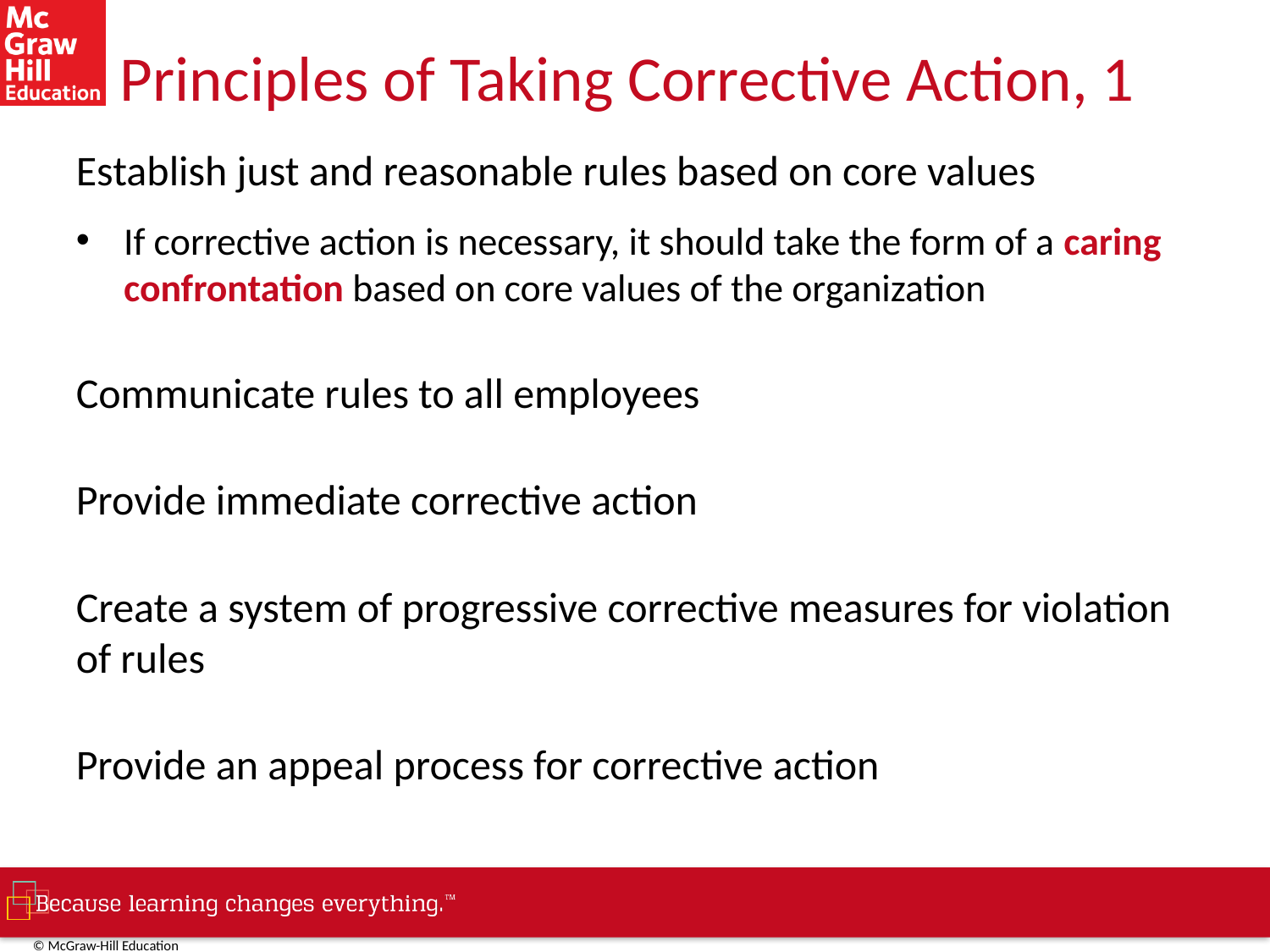

# Principles of Taking Corrective Action, 1
Establish just and reasonable rules based on core values
If corrective action is necessary, it should take the form of a caring confrontation based on core values of the organization

Communicate rules to all employees

Provide immediate corrective action

Create a system of progressive corrective measures for violation of rules

Provide an appeal process for corrective action